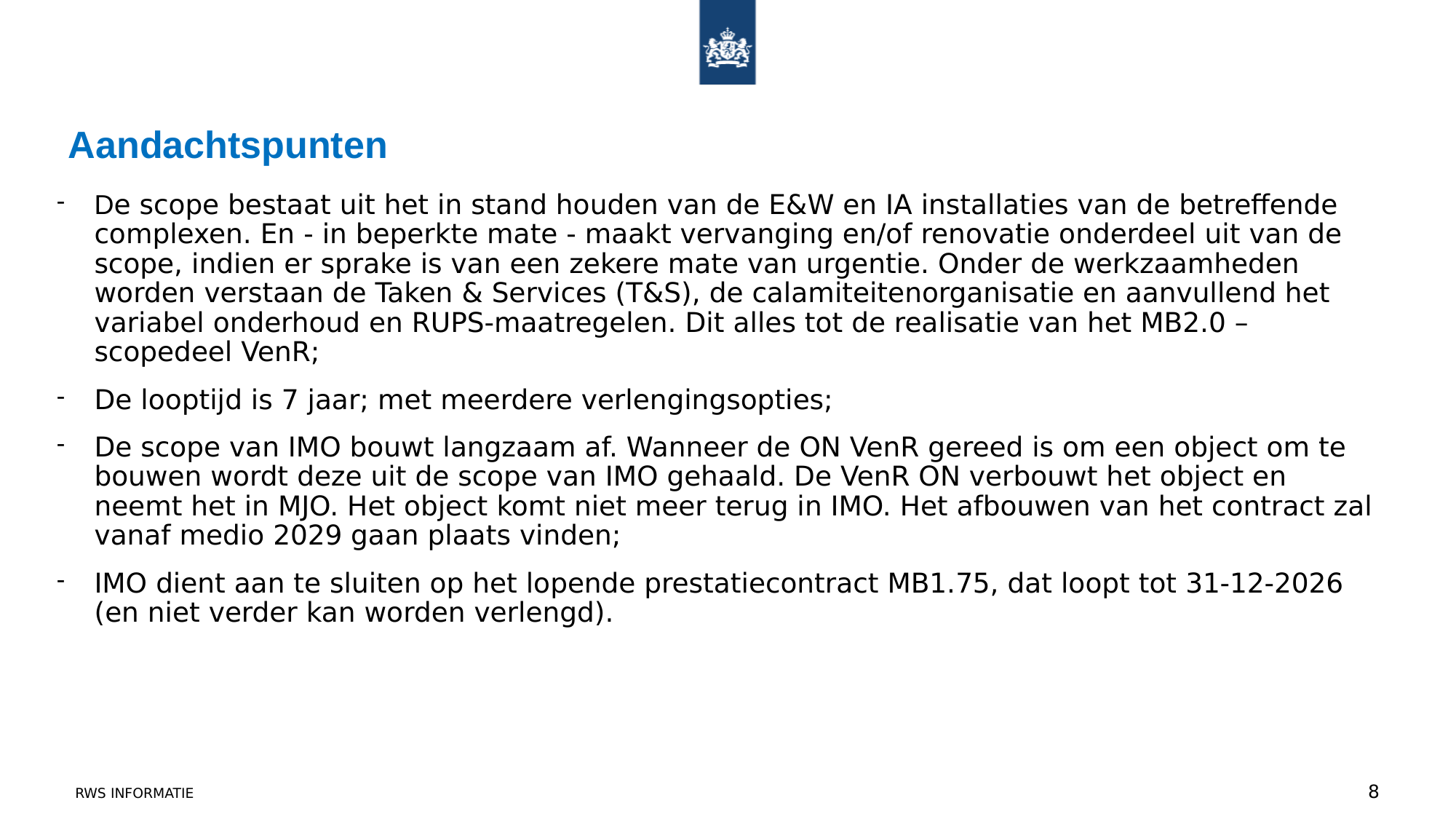

Aandachtspunten
De scope bestaat uit het in stand houden van de E&W en IA installaties van de betreffende complexen. En - in beperkte mate - maakt vervanging en/of renovatie onderdeel uit van de scope, indien er sprake is van een zekere mate van urgentie. Onder de werkzaamheden worden verstaan de Taken & Services (T&S), de calamiteitenorganisatie en aanvullend het variabel onderhoud en RUPS-maatregelen. Dit alles tot de realisatie van het MB2.0 – scopedeel VenR;
De looptijd is 7 jaar; met meerdere verlengingsopties;
De scope van IMO bouwt langzaam af. Wanneer de ON VenR gereed is om een object om te bouwen wordt deze uit de scope van IMO gehaald. De VenR ON verbouwt het object en neemt het in MJO. Het object komt niet meer terug in IMO. Het afbouwen van het contract zal vanaf medio 2029 gaan plaats vinden;
IMO dient aan te sluiten op het lopende prestatiecontract MB1.75, dat loopt tot 31-12-2026 (en niet verder kan worden verlengd).

RWS Informatie
8